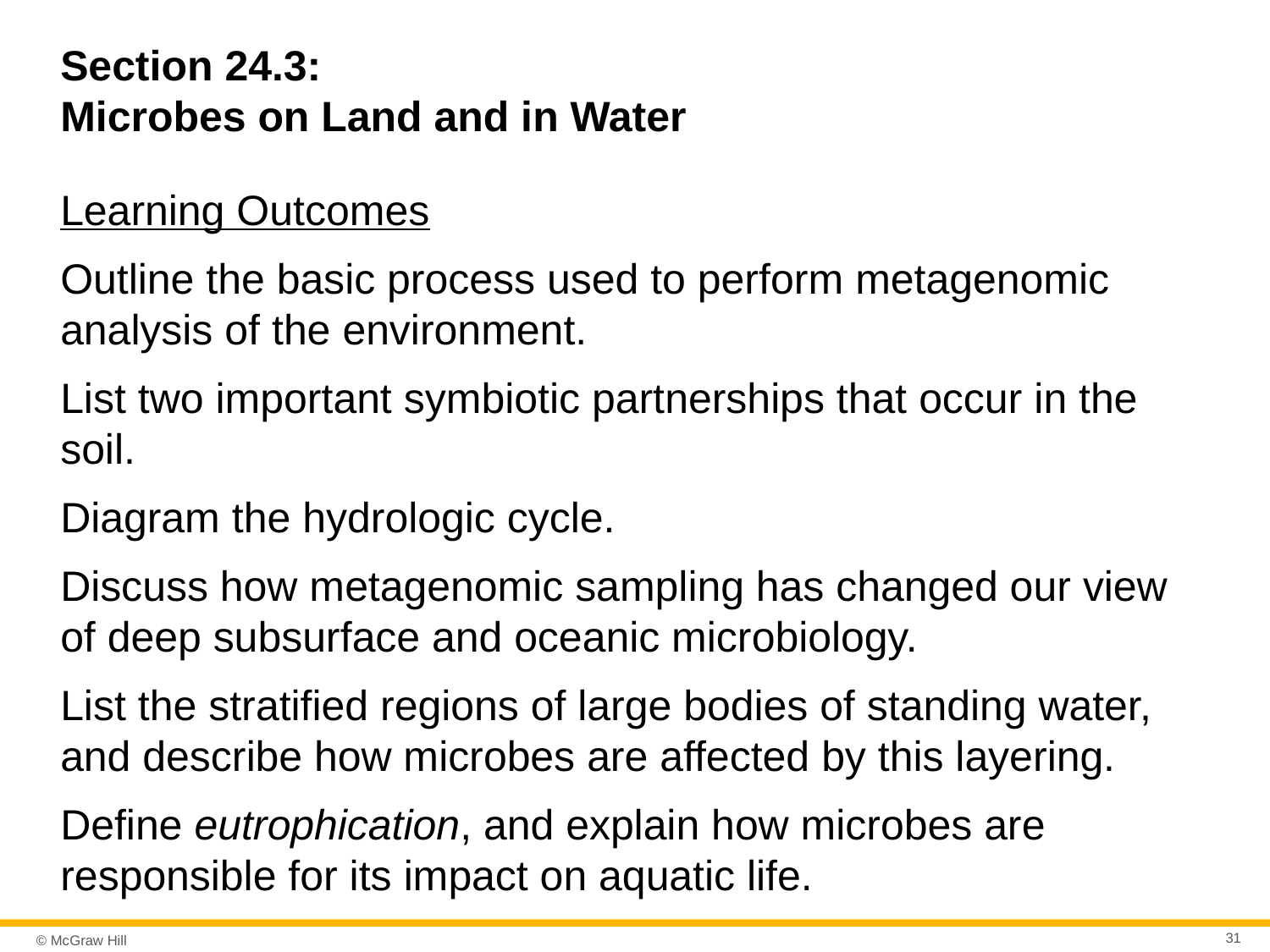

# Section 24.3: Microbes on Land and in Water
Learning Outcomes
Outline the basic process used to perform metagenomic analysis of the environment.
List two important symbiotic partnerships that occur in the soil.
Diagram the hydrologic cycle.
Discuss how metagenomic sampling has changed our view of deep subsurface and oceanic microbiology.
List the stratified regions of large bodies of standing water, and describe how microbes are affected by this layering.
Define eutrophication, and explain how microbes are responsible for its impact on aquatic life.